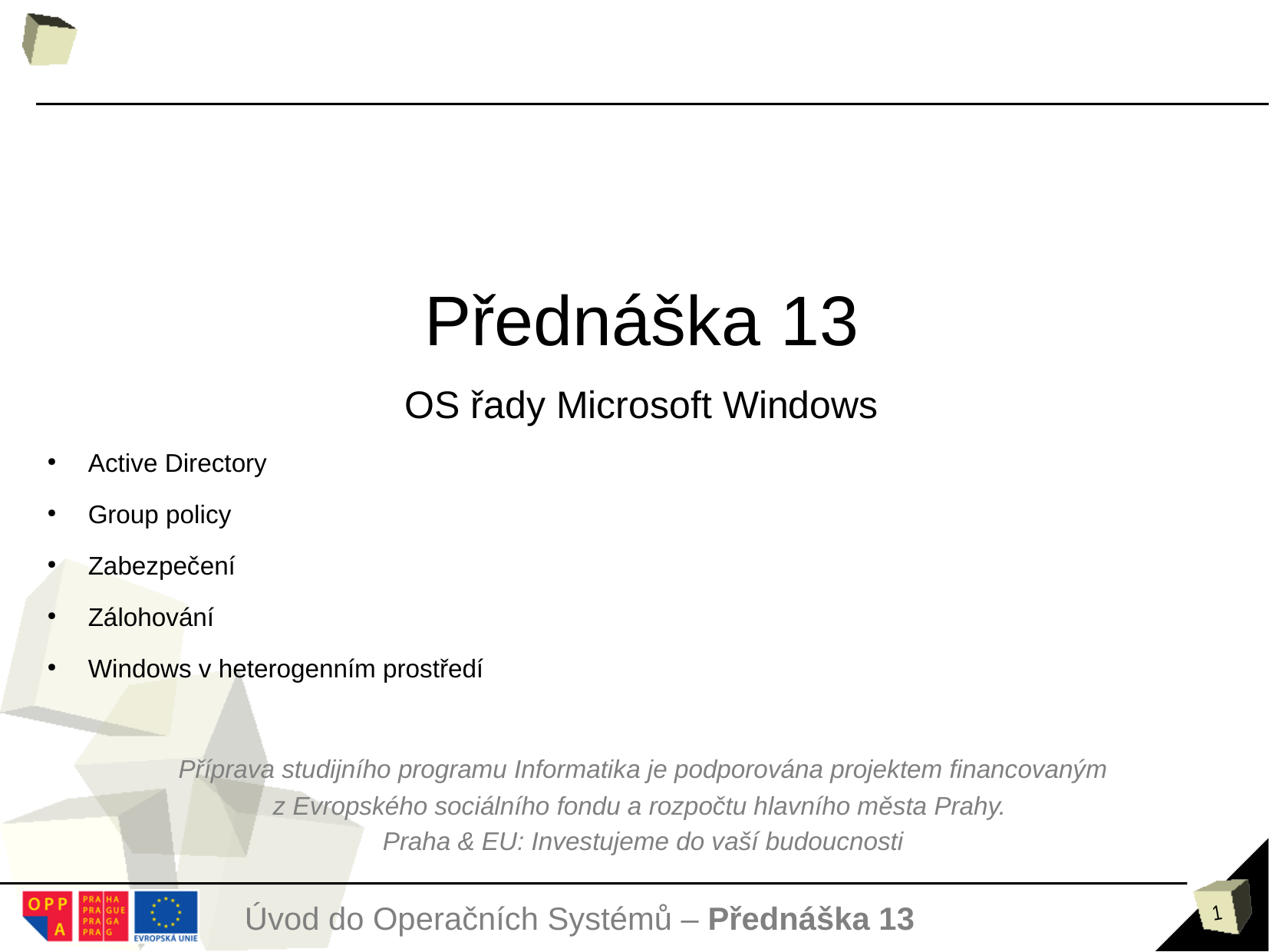

Přednáška 13
OS řady Microsoft Windows
Active Directory
Group policy
Zabezpečení
Zálohování
Windows v heterogenním prostředí
Příprava studijního programu Informatika je podporována projektem financovaným z Evropského sociálního fondu a rozpočtu hlavního města Prahy.
Praha & EU: Investujeme do vaší budoucnosti